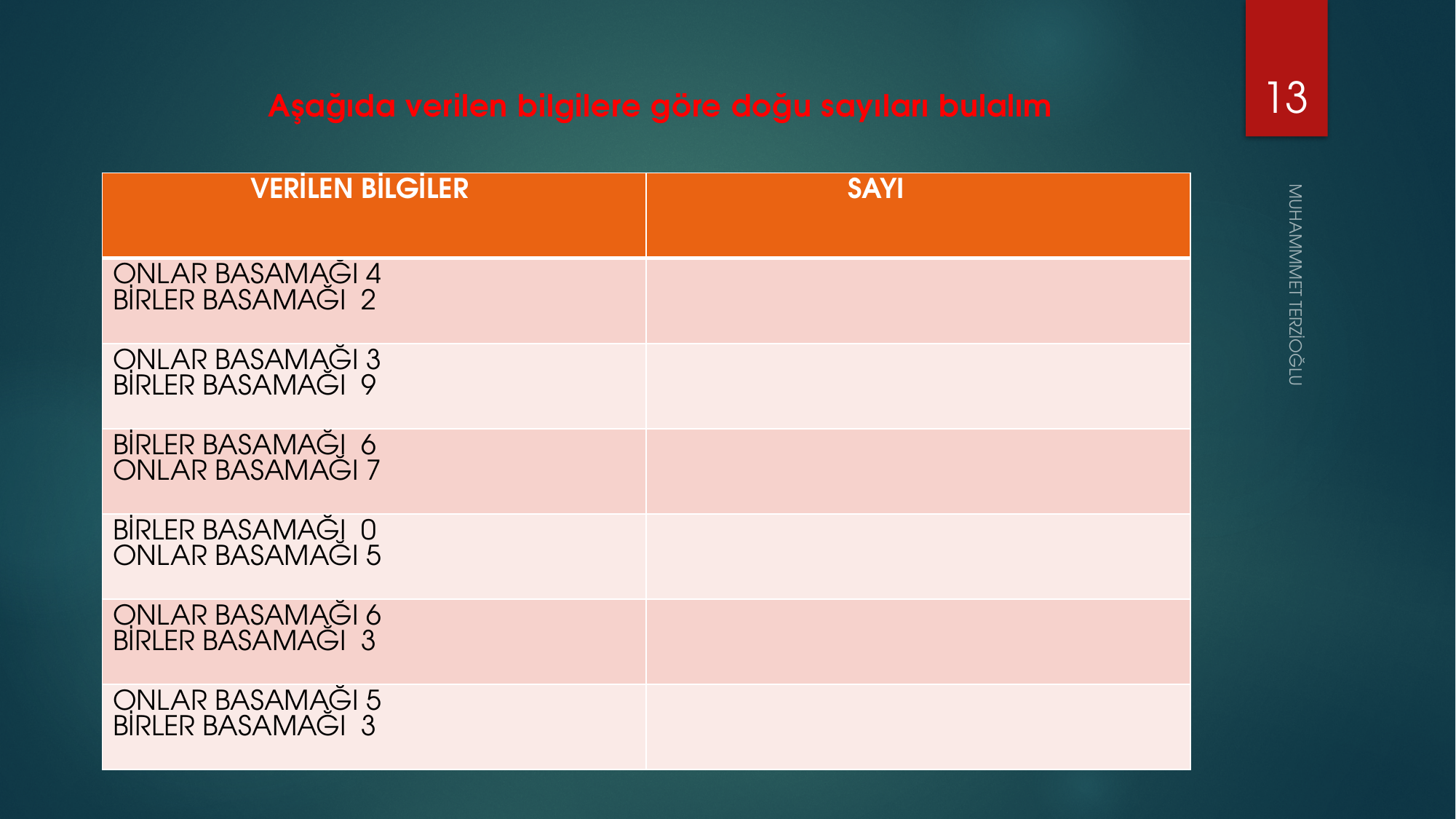

13
Aşağıda verilen bilgilere göre doğu sayıları bulalım
| VERİLEN BİLGİLER | SAYI |
| --- | --- |
| ONLAR BASAMAĞI 4 BİRLER BASAMAĞI 2 |  |
| ONLAR BASAMAĞI 3 BİRLER BASAMAĞI 9 |  |
| BİRLER BASAMAĞI 6 ONLAR BASAMAĞI 7 |  |
| BİRLER BASAMAĞI 0 ONLAR BASAMAĞI 5 |  |
| ONLAR BASAMAĞI 6 BİRLER BASAMAĞI 3 |  |
| ONLAR BASAMAĞI 5 BİRLER BASAMAĞI 3 |  |
MUHAMMMET TERZİOĞLU